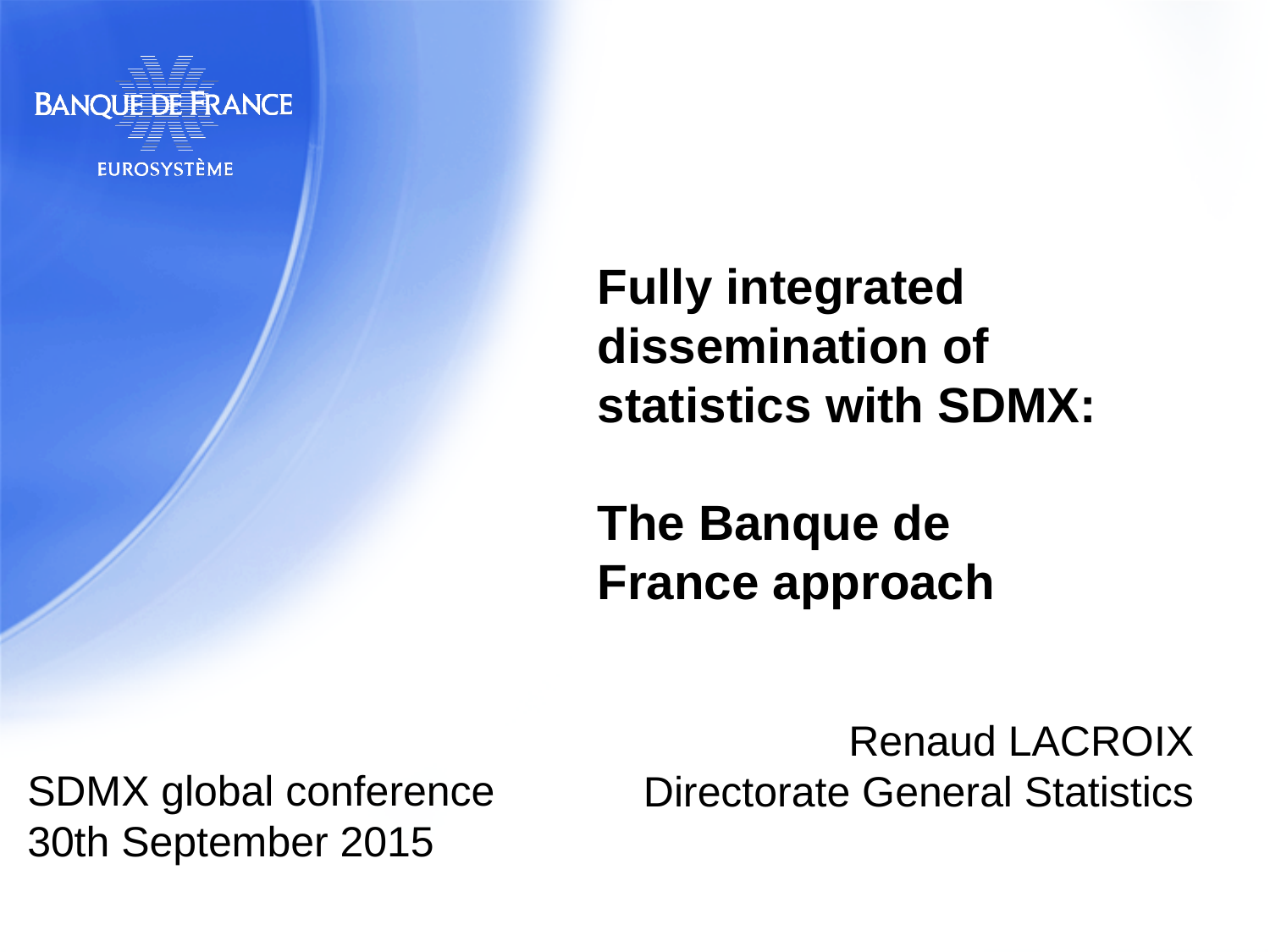

# Fully integrated dissemination of statistics with SDMX: The Banque de France approach
Renaud LACROIX
Directorate General Statistics
SDMX global conference
30th September 2015